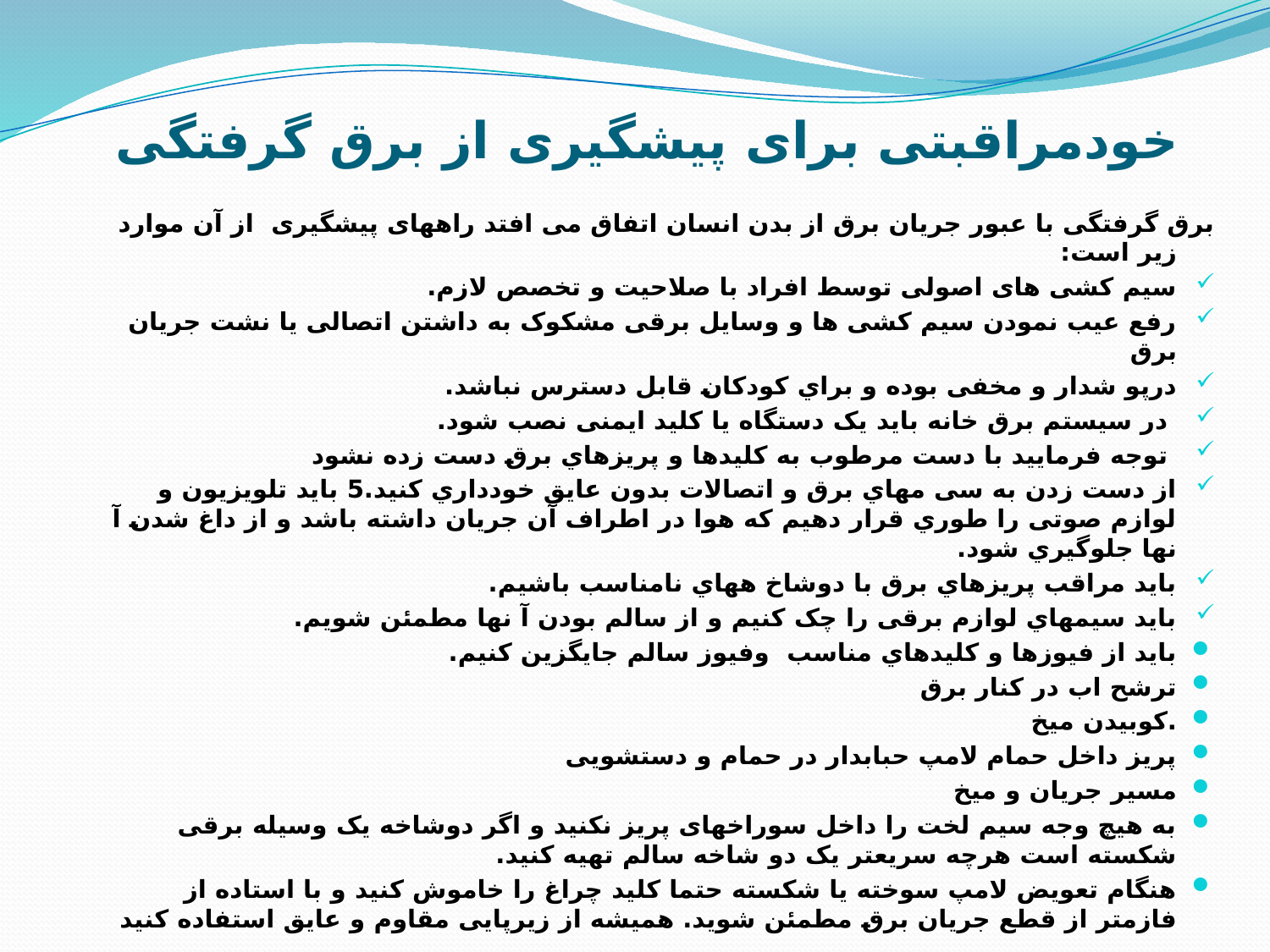

# خودمراقبتی برای پیشگیری از برق گرفتگی
برق گرفتگی با عبور جریان برق از بدن انسان اتفاق می افتد راههای پیشگیری  از آن موارد زیر است:
سیم کشی های اصولی توسط افراد با صلاحیت و تخصص لازم.
رفع عیب نمودن سیم کشی ها و وسایل برقی مشکوک به داشتن اتصالی یا نشت جریان برق
درپو شدار و مخفی بوده و براي کودکان قابل دسترس نباشد.
 در سیستم برق خانه باید یک دستگاه یا کلید ایمنی نصب شود.
 توجه فرمایید با دست مرطوب به کلیدها و پریزهاي برق دست زده نشود
از دست زدن به سی مهاي برق و اتصالات بدون عایق خودداري کنید.5 باید تلویزیون و لوازم صوتی را طوري قرار دهیم که هوا در اطراف آن جریان داشته باشد و از داغ شدن آ نها جلوگیري شود.
باید مراقب پریزهاي برق با دوشاخ ههاي نامناسب باشیم.
باید سیمهاي لوازم برقی را چک کنیم و از سالم بودن آ نها مطمئن شویم.
باید از فیوزها و کلیدهاي مناسب  وفیوز سالم جایگزین کنیم.
ترشح اب در کنار برق
.کوبیدن میخ
پریز داخل حمام لامپ حبابدار در حمام و دستشویی
مسیر جریان و میخ
به هیچ وجه سیم لخت را داخل سوراخهای پریز نکنید و اگر دوشاخه یک وسیله برقی شکسته است هرچه سریعتر یک دو شاخه سالم تهیه کنید.
هنگام تعویض لامپ سوخته یا شکسته حتما کلید چراغ را خاموش کنید و با استاده از فازمتر از قطع جریان برق مطمئن شوید. همیشه از زیرپایی مقاوم و عایق استفاده کنید